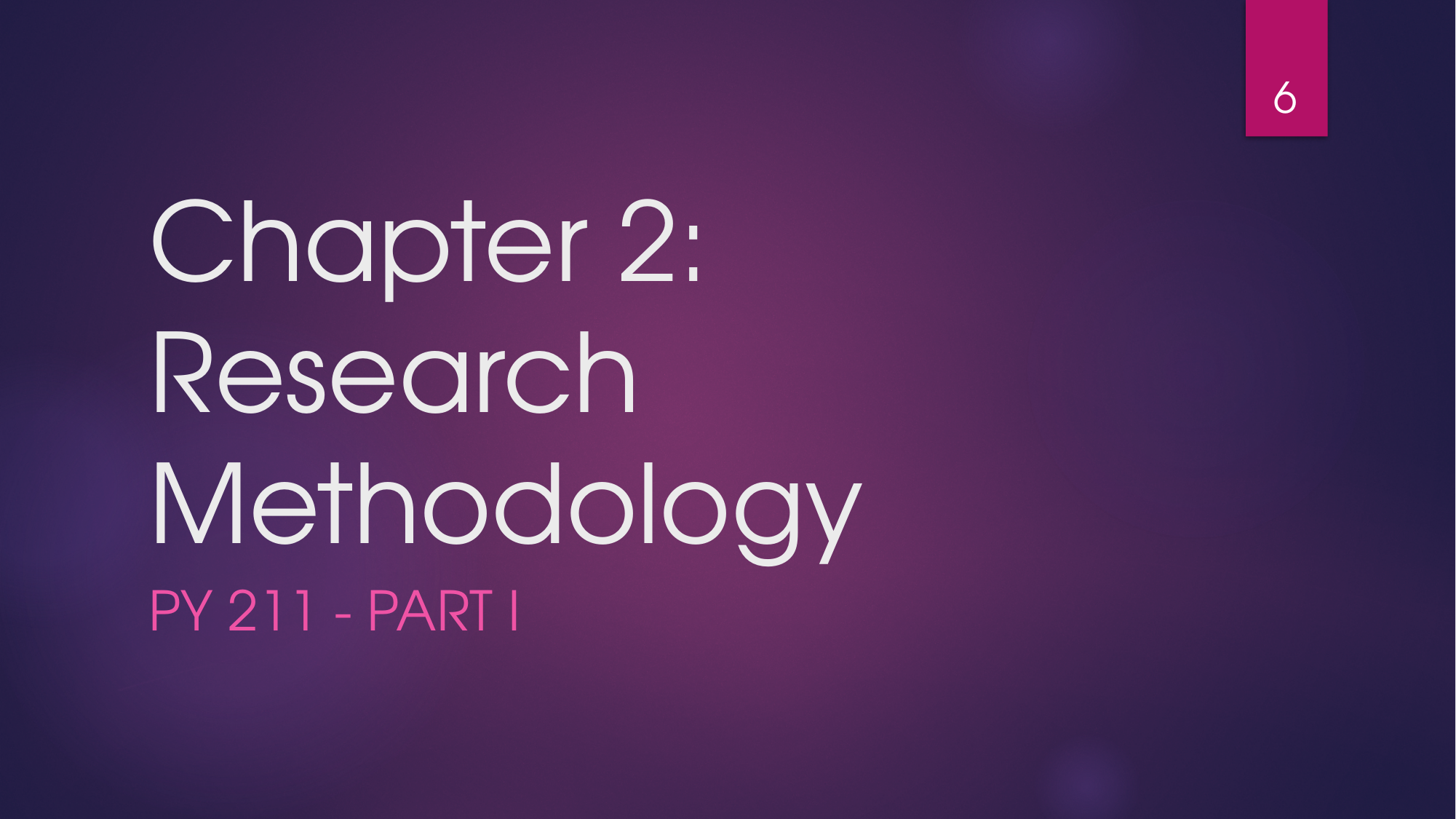

6
# Chapter 2: Research Methodology
PY 211 - Part I